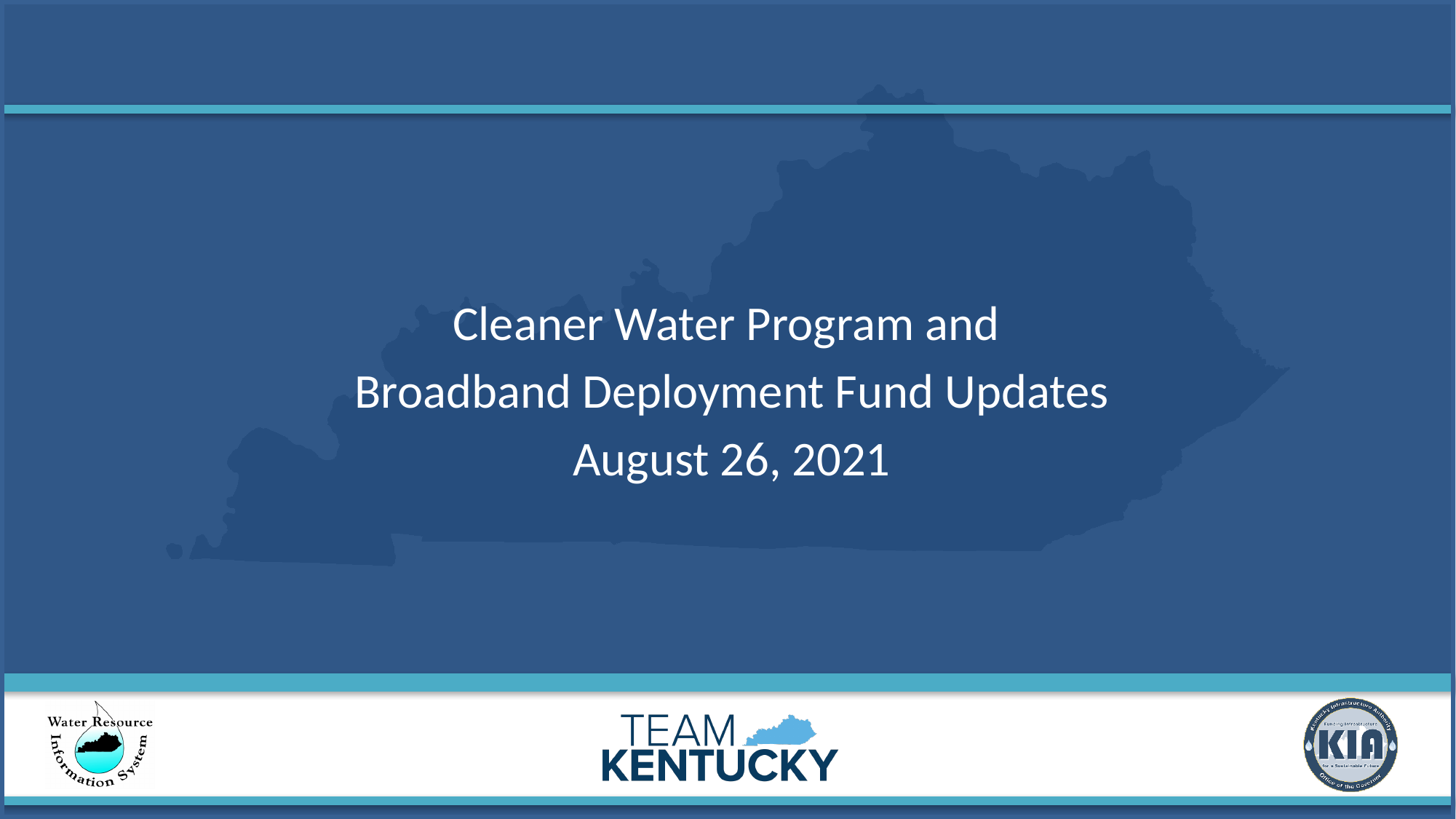

#
Cleaner Water Program and
Broadband Deployment Fund Updates
August 26, 2021